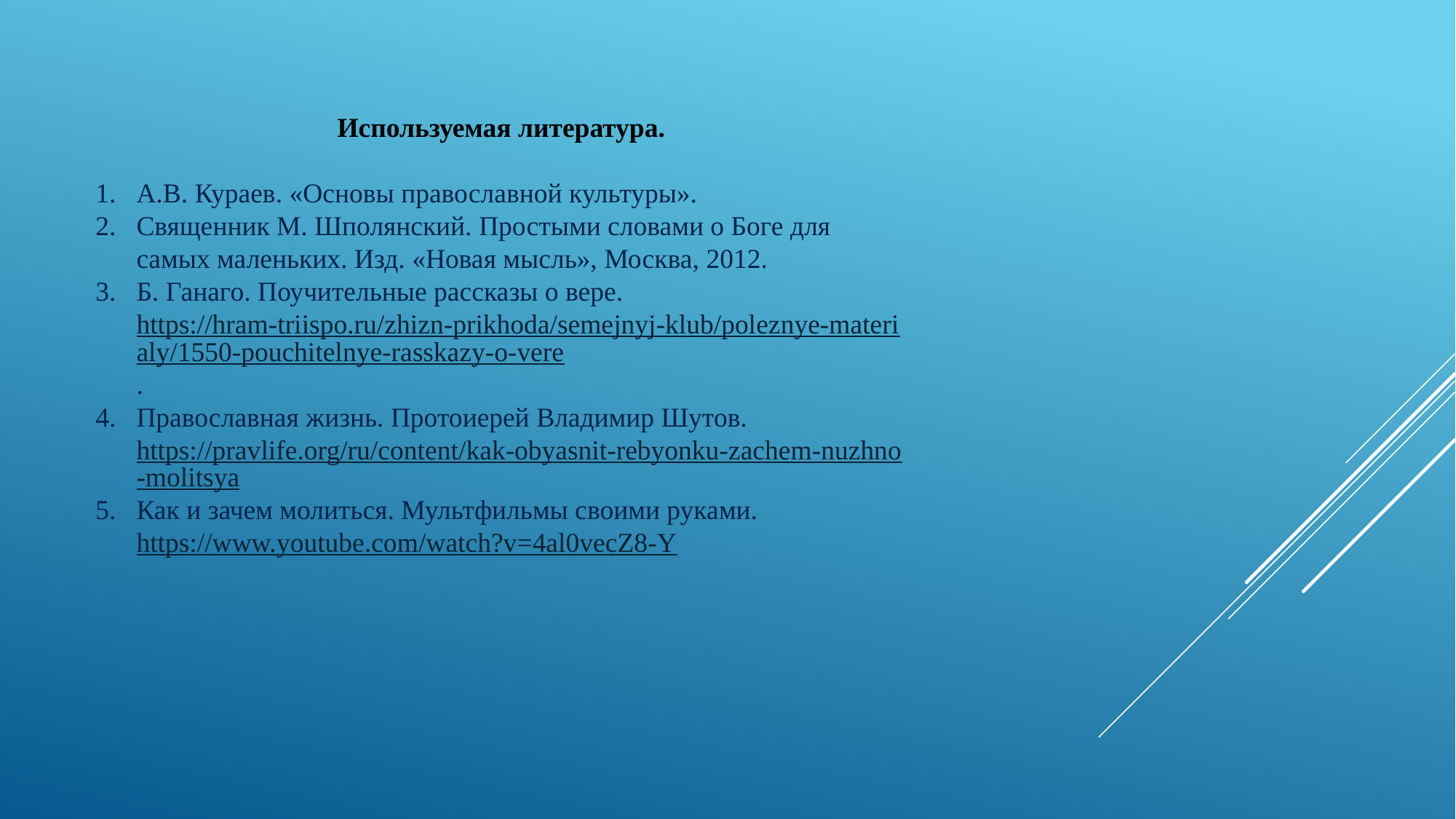

Используемая литература.

А.В. Кураев. «Основы православной культуры».
Священник М. Шполянский. Простыми словами о Боге для самых маленьких. Изд. «Новая мысль», Москва, 2012.
Б. Ганаго. Поучительные рассказы о вере. https://hram-triispo.ru/zhizn-prikhoda/semejnyj-klub/poleznye-materialy/1550-pouchitelnye-rasskazy-o-vere.
Православная жизнь. Протоиерей Владимир Шутов. https://pravlife.org/ru/content/kak-obyasnit-rebyonku-zachem-nuzhno-molitsya
Как и зачем молиться. Мультфильмы своими руками. https://www.youtube.com/watch?v=4al0vecZ8-Y